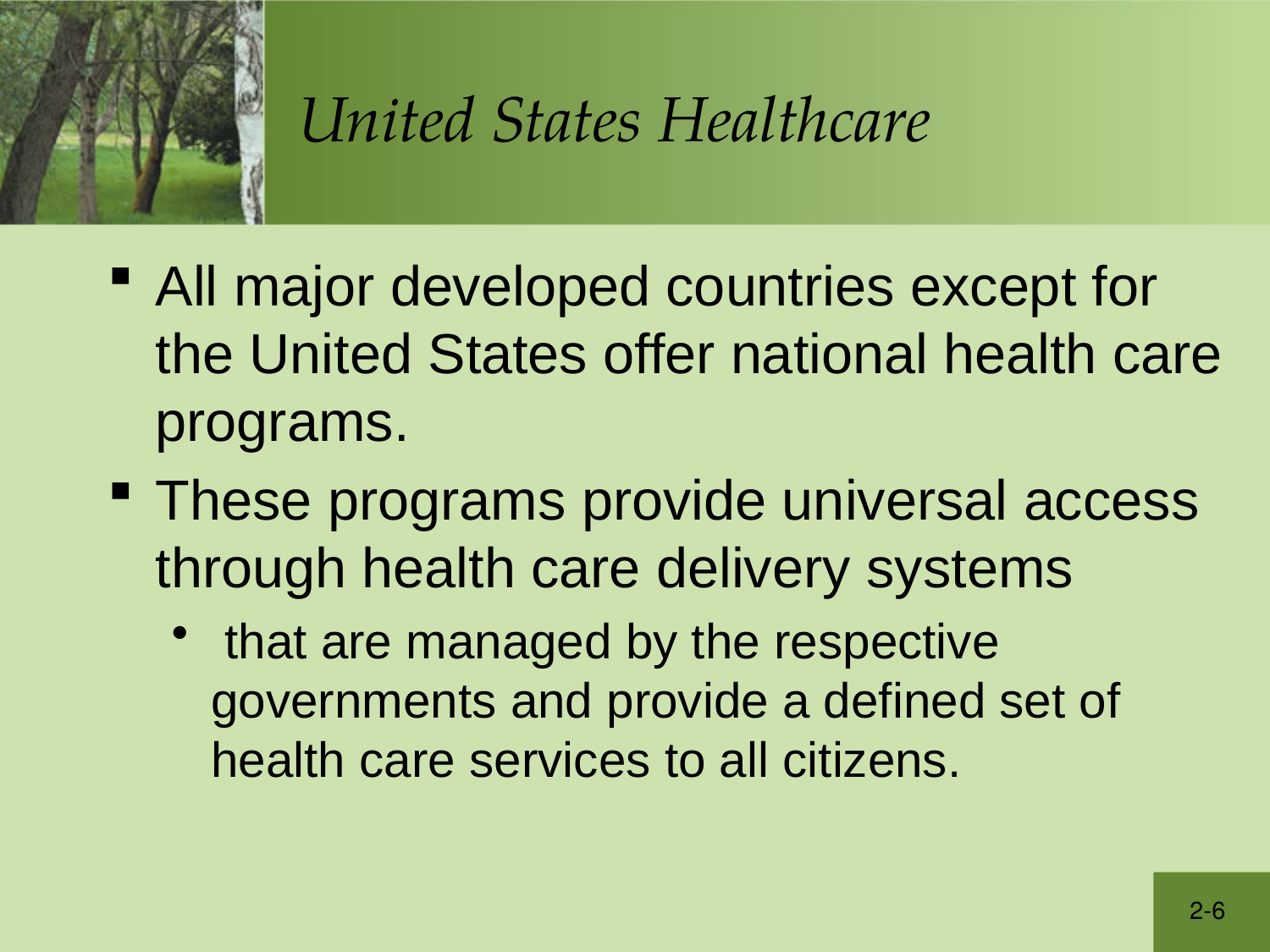

# United States Healthcare
All major developed countries except for the United States offer national health care programs.
These programs provide universal access through health care delivery systems
 that are managed by the respective governments and provide a defined set of health care services to all citizens.
2-6